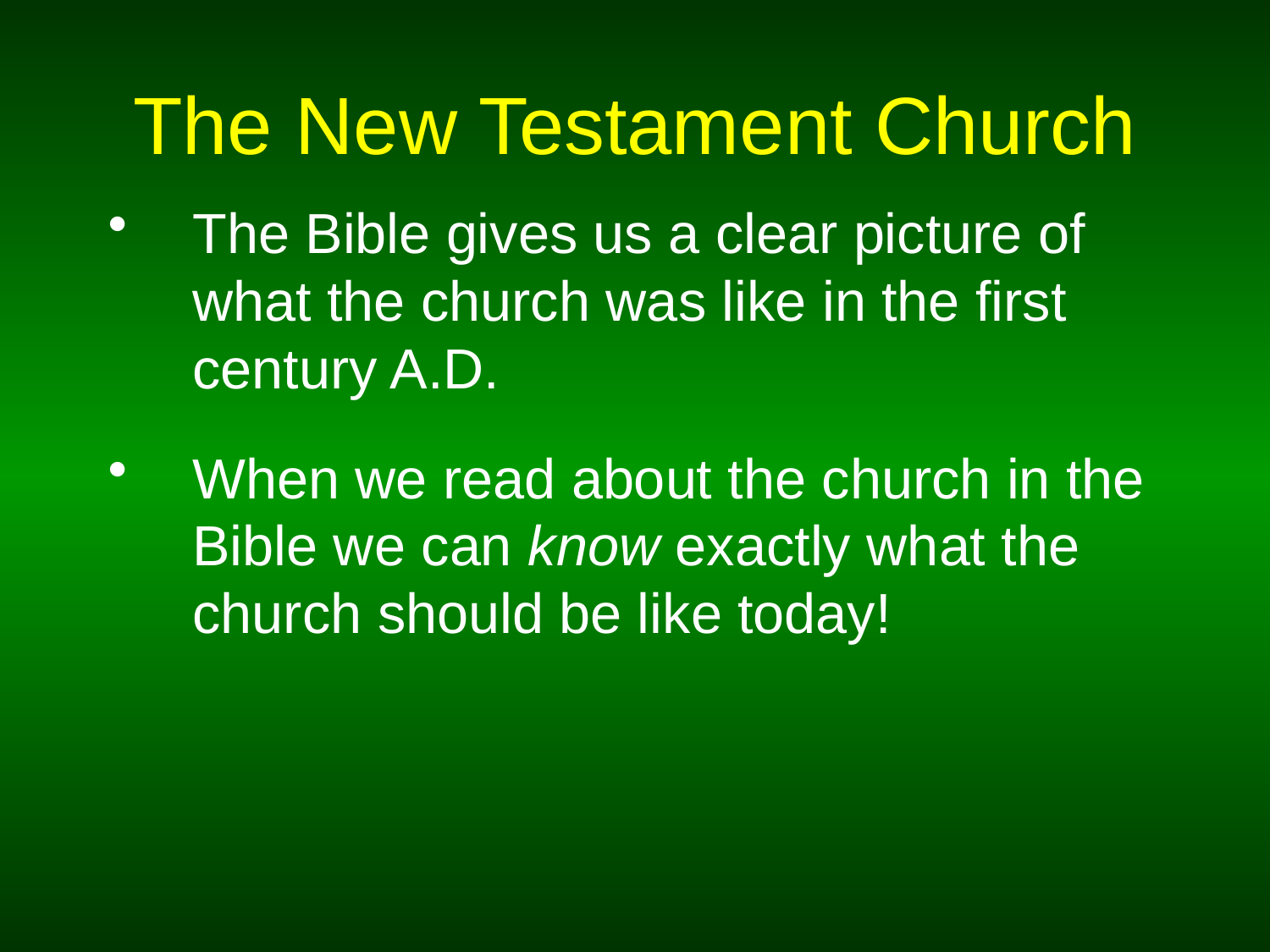

# The New Testament Church
The Bible gives us a clear picture of what the church was like in the first century A.D.
When we read about the church in the Bible we can know exactly what the church should be like today!